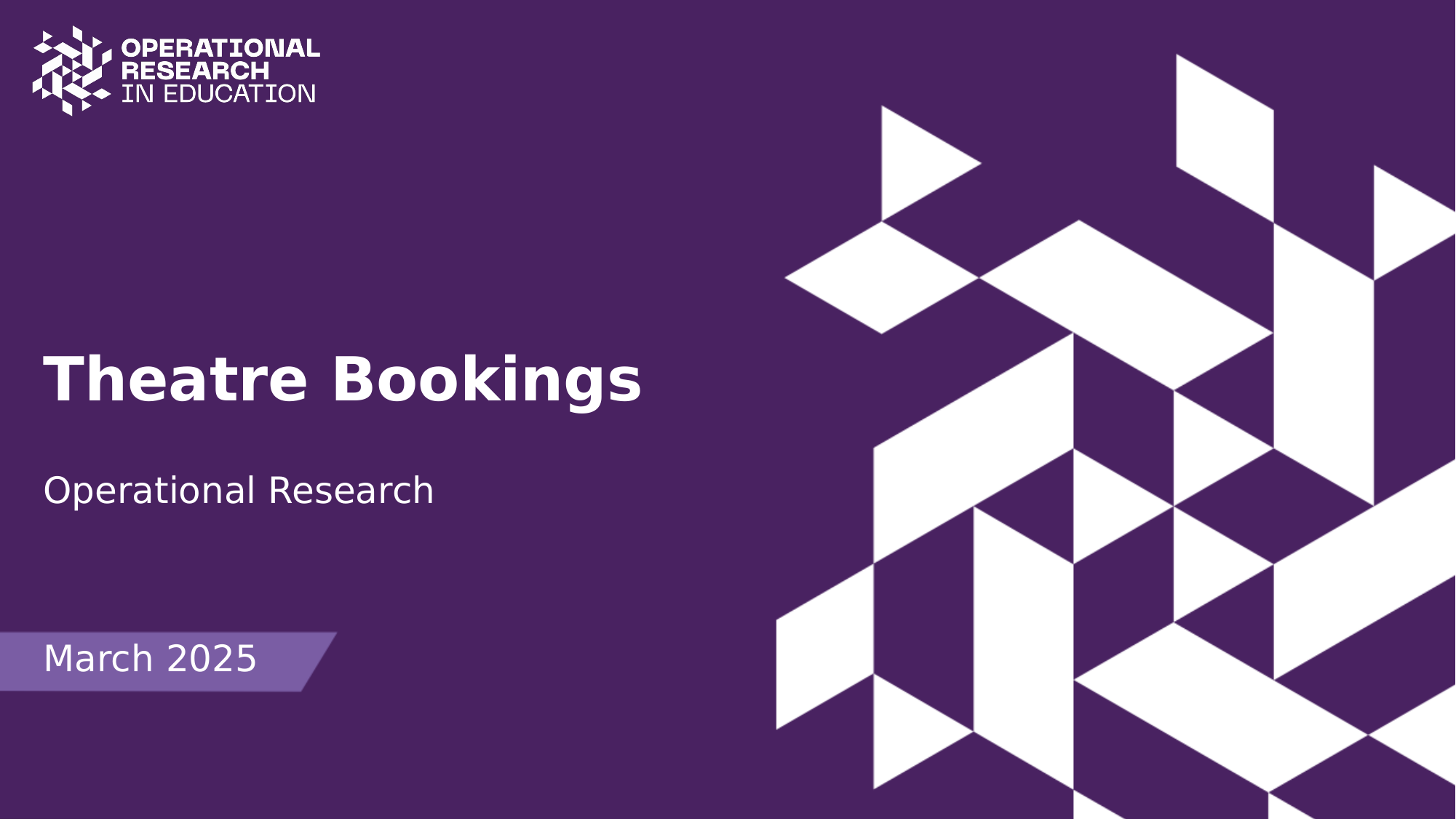

# Theatre Bookings
Operational Research
March 2025